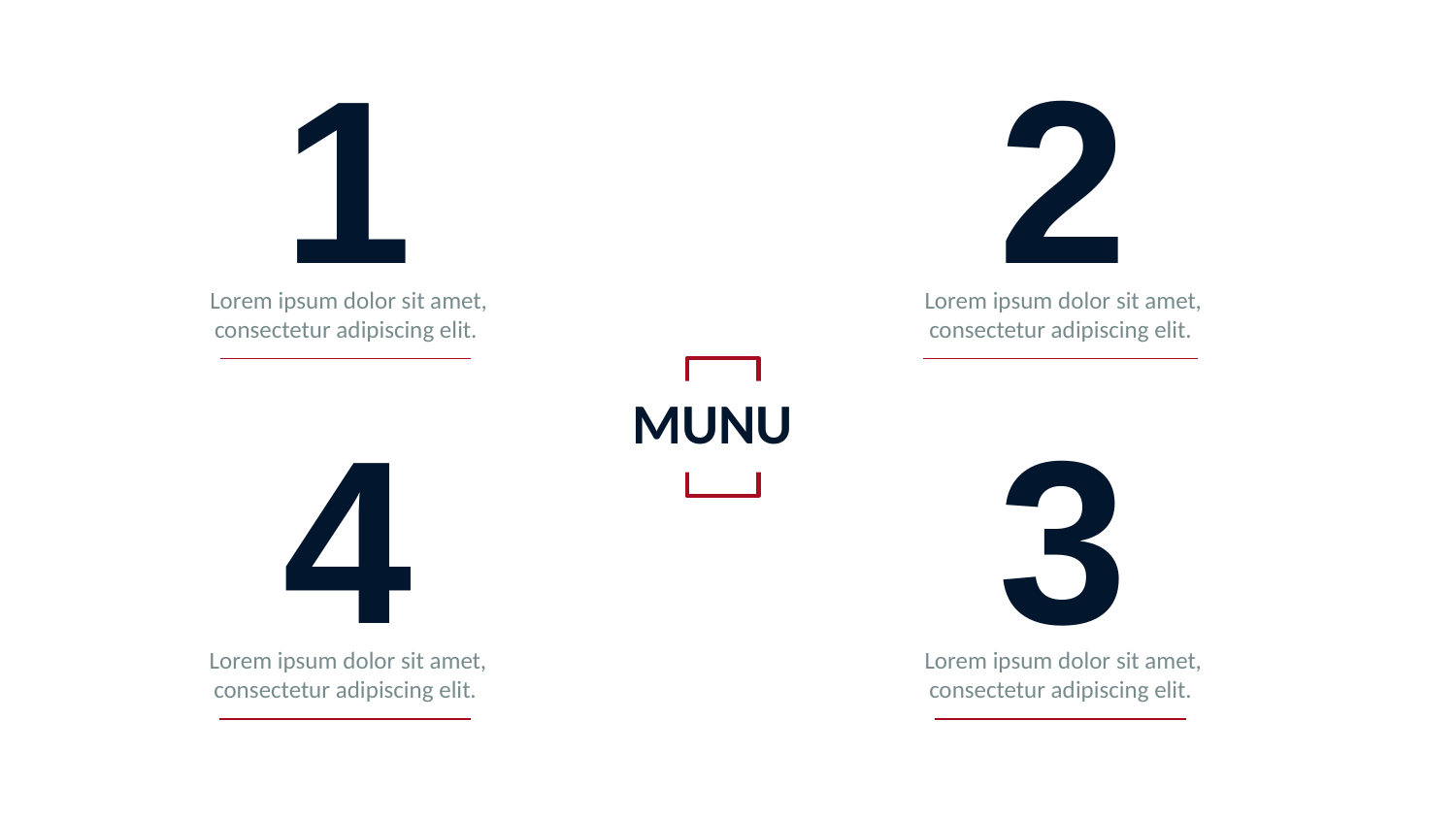

1
2
Lorem ipsum dolor sit amet, consectetur adipiscing elit.
Lorem ipsum dolor sit amet, consectetur adipiscing elit.

MUNU

3
4
Lorem ipsum dolor sit amet, consectetur adipiscing elit.
Lorem ipsum dolor sit amet, consectetur adipiscing elit.